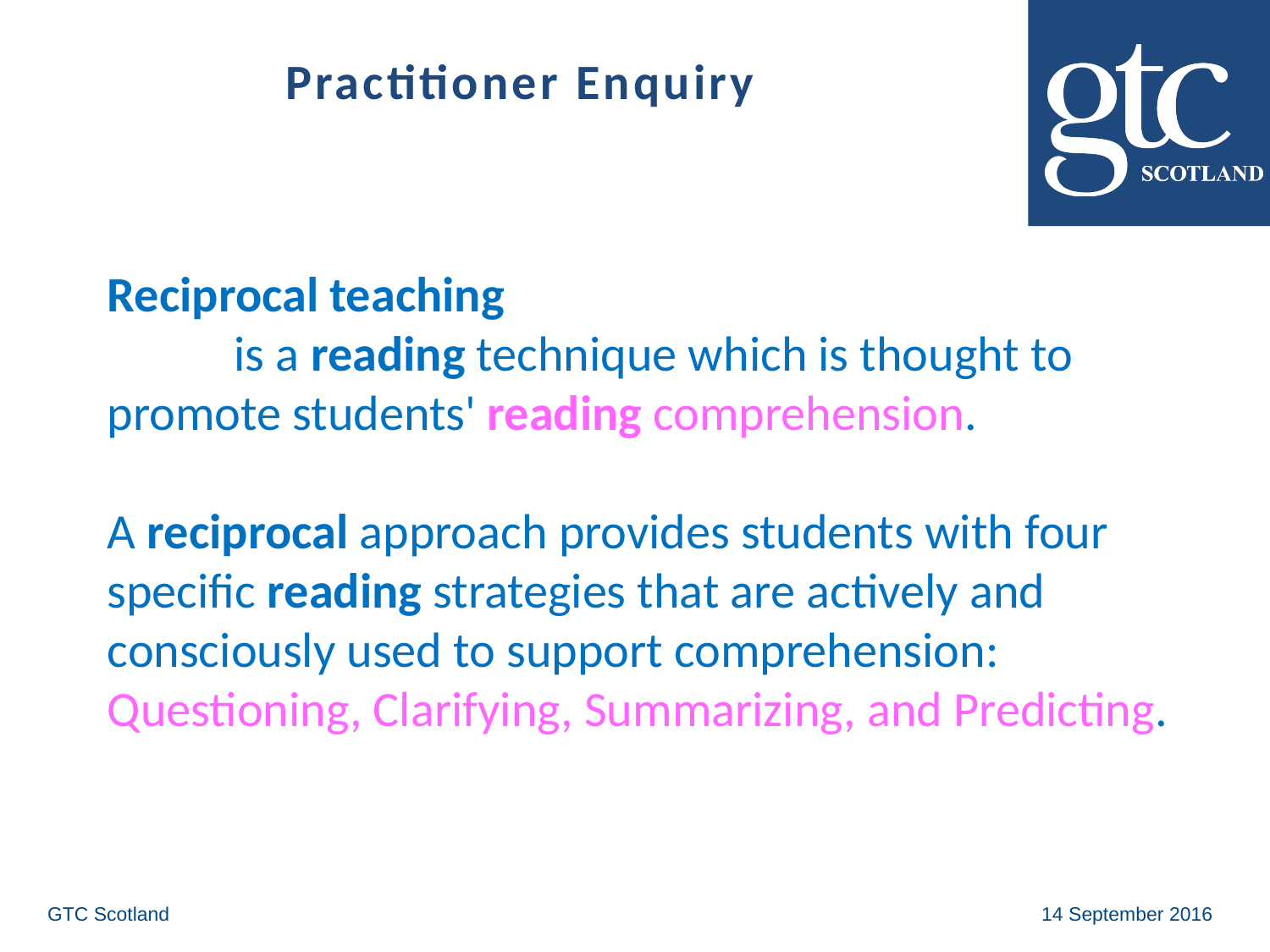

# Practitioner Enquiry
Reciprocal teaching
	is a reading technique which is thought to 	promote students' reading comprehension.

A reciprocal approach provides students with four specific reading strategies that are actively and consciously used to support comprehension: Questioning, Clarifying, Summarizing, and Predicting.
GTC Scotland
14 September 2016